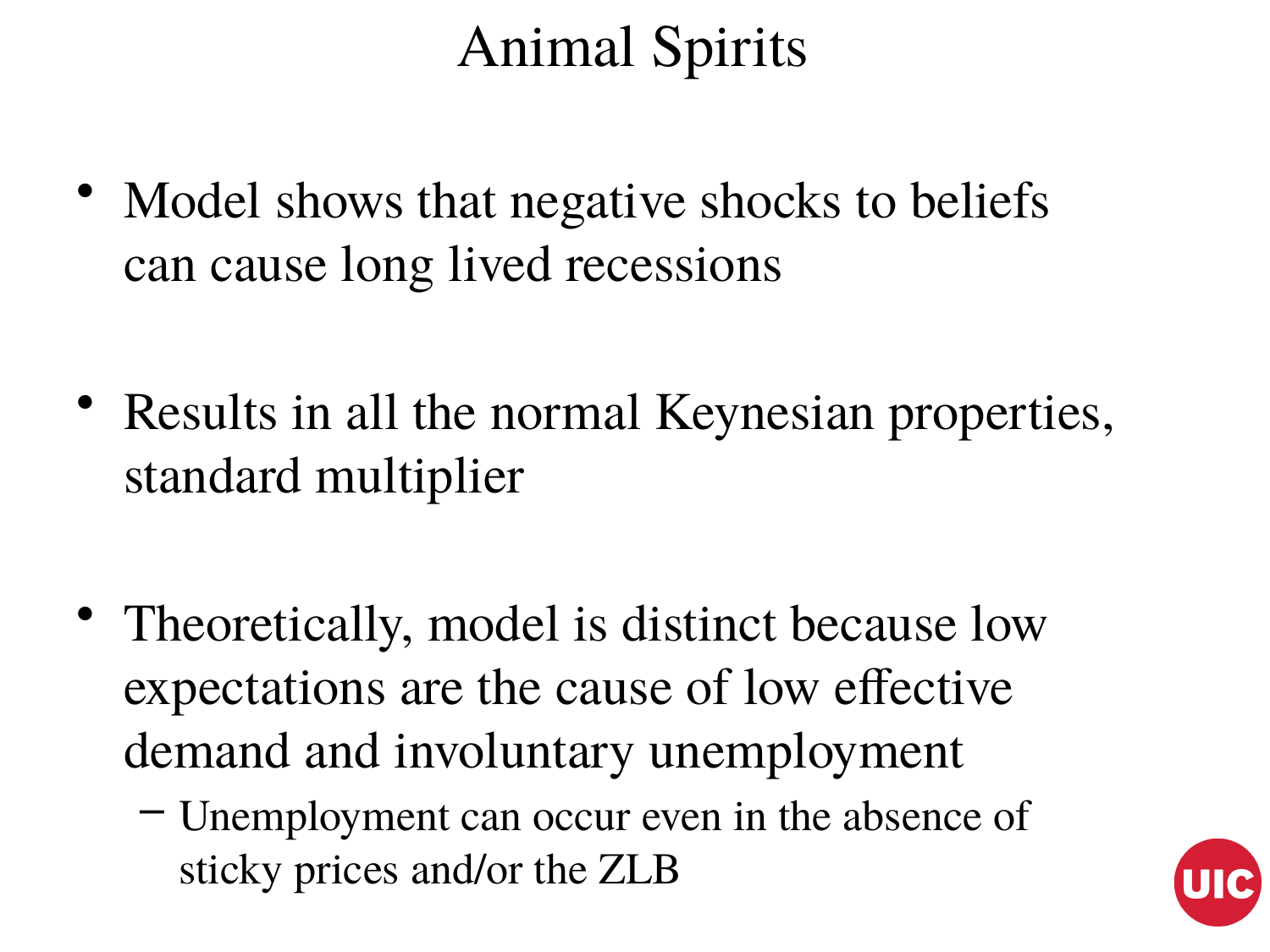

# Animal Spirits

Model shows that negative shocks to beliefs can cause long lived recessions

Results in all the normal Keynesian properties, standard multiplier

Theoretically, model is distinct because low expectations are the cause of low effective demand and involuntary unemployment
Unemployment can occur even in the absence of sticky prices and/or the ZLB